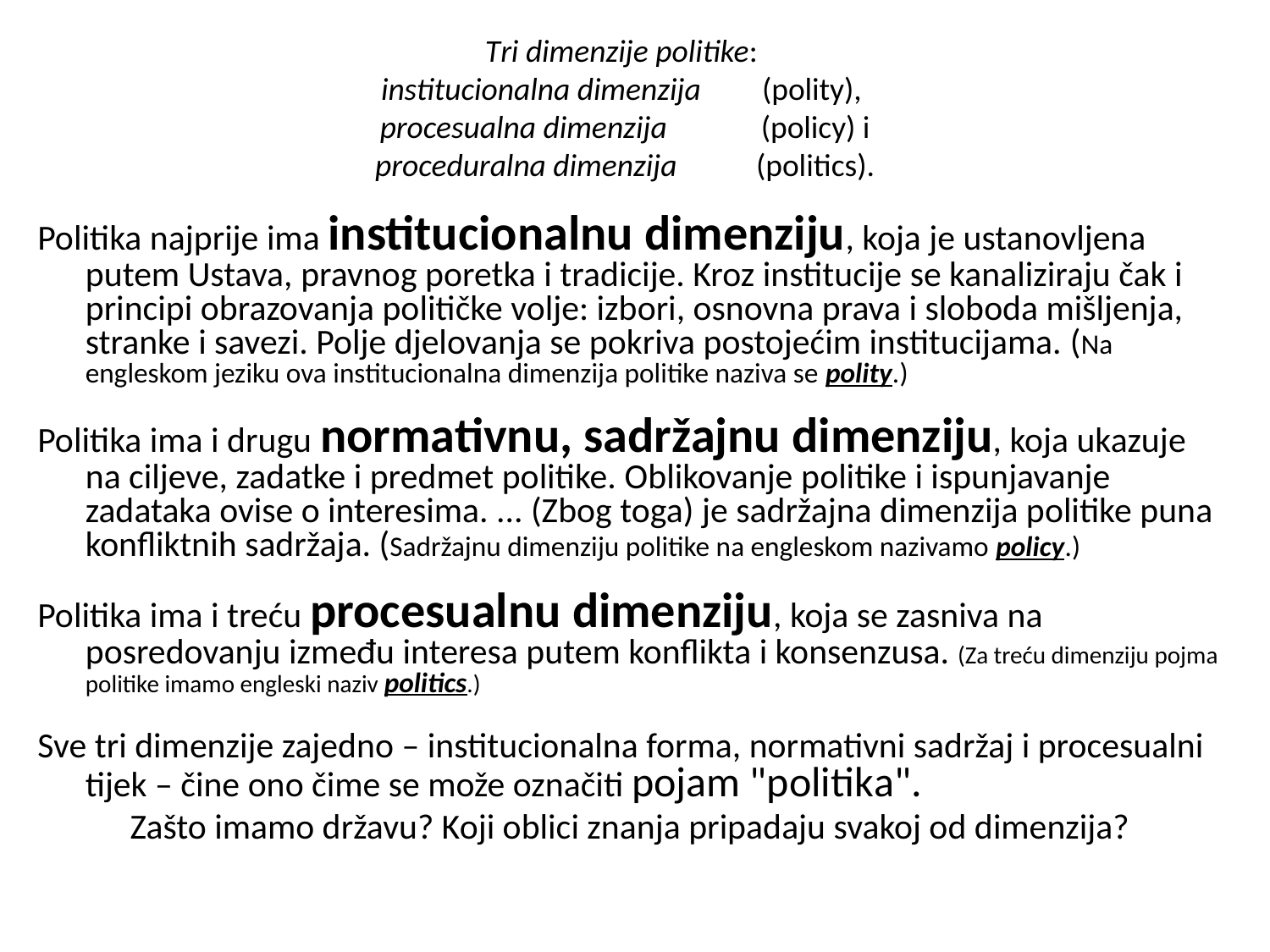

# Tri dimenzije politike: institucionalna dimenzija 	(polity), procesualna dimenzija 	(policy) i proceduralna dimenzija 	(politics).
Politika najprije ima institucionalnu dimenziju, koja je ustanovljena putem Ustava, pravnog poretka i tradicije. Kroz institucije se kanaliziraju čak i principi obrazovanja političke volje: izbori, osnovna prava i sloboda mišljenja, stranke i savezi. Polje djelovanja se pokriva postojećim institucijama. (Na engleskom jeziku ova institucionalna dimenzija politike naziva se polity.)

Politika ima i drugu normativnu, sadržajnu dimenziju, koja ukazuje na ciljeve, zadatke i predmet politike. Oblikovanje politike i ispunjavanje zadataka ovise o interesima. ... (Zbog toga) je sadržajna dimenzija politike puna konfliktnih sadržaja. (Sadržajnu dimenziju politike na engleskom nazivamo policy.)

Politika ima i treću procesualnu dimenziju, koja se zasniva na posredovanju između interesa putem konflikta i konsenzusa. (Za treću dimenziju pojma politike imamo engleski naziv politics.)

Sve tri dimenzije zajedno – institucionalna forma, normativni sadržaj i procesualni tijek – čine ono čime se može označiti pojam "politika".
Zašto imamo državu? Koji oblici znanja pripadaju svakoj od dimenzija?